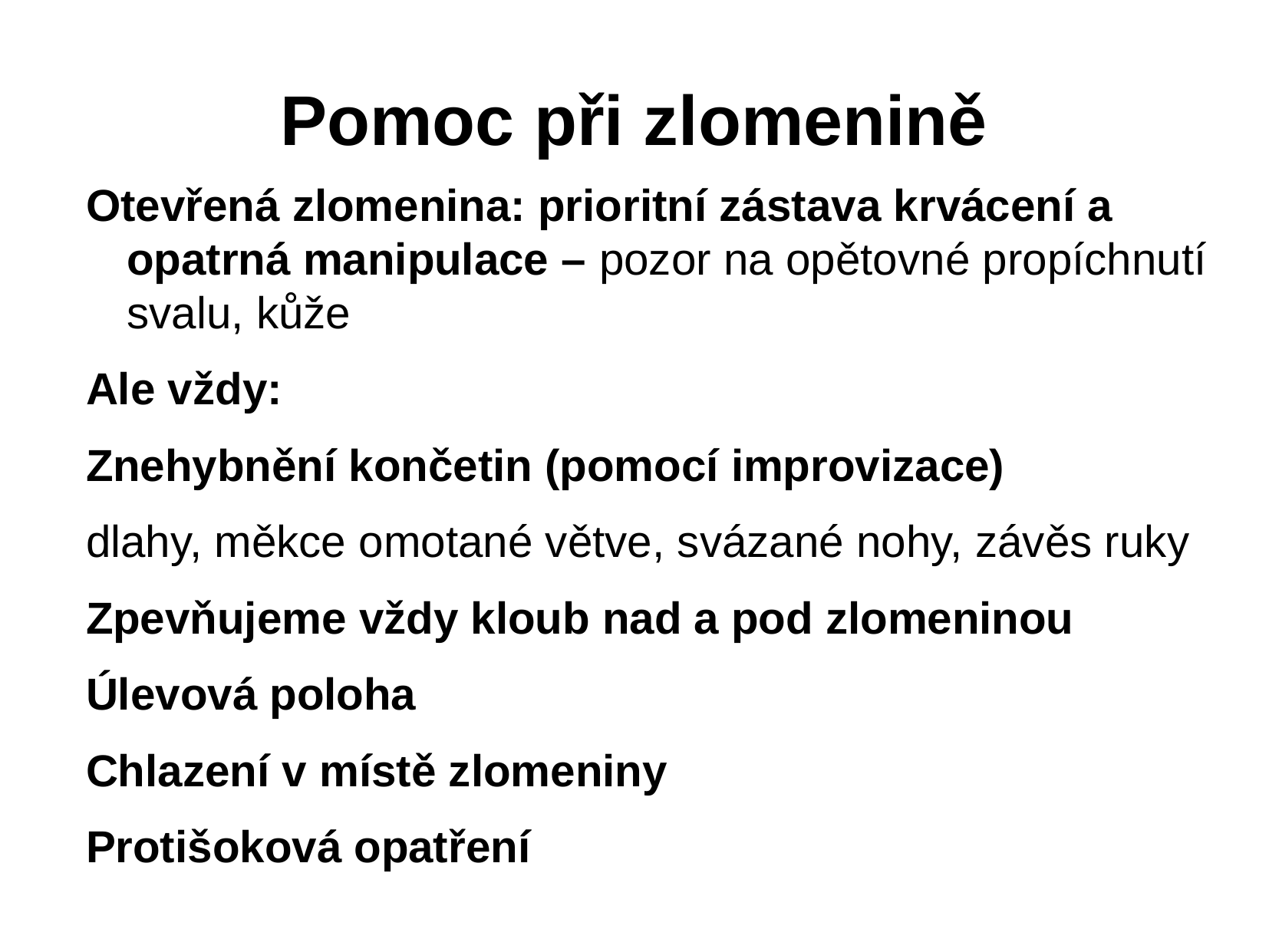

# Pomoc při zlomenině
Otevřená zlomenina: prioritní zástava krvácení a opatrná manipulace – pozor na opětovné propíchnutí svalu, kůže
Ale vždy:
Znehybnění končetin (pomocí improvizace)
dlahy, měkce omotané větve, svázané nohy, závěs ruky
Zpevňujeme vždy kloub nad a pod zlomeninou
Úlevová poloha
Chlazení v místě zlomeniny
Protišoková opatření